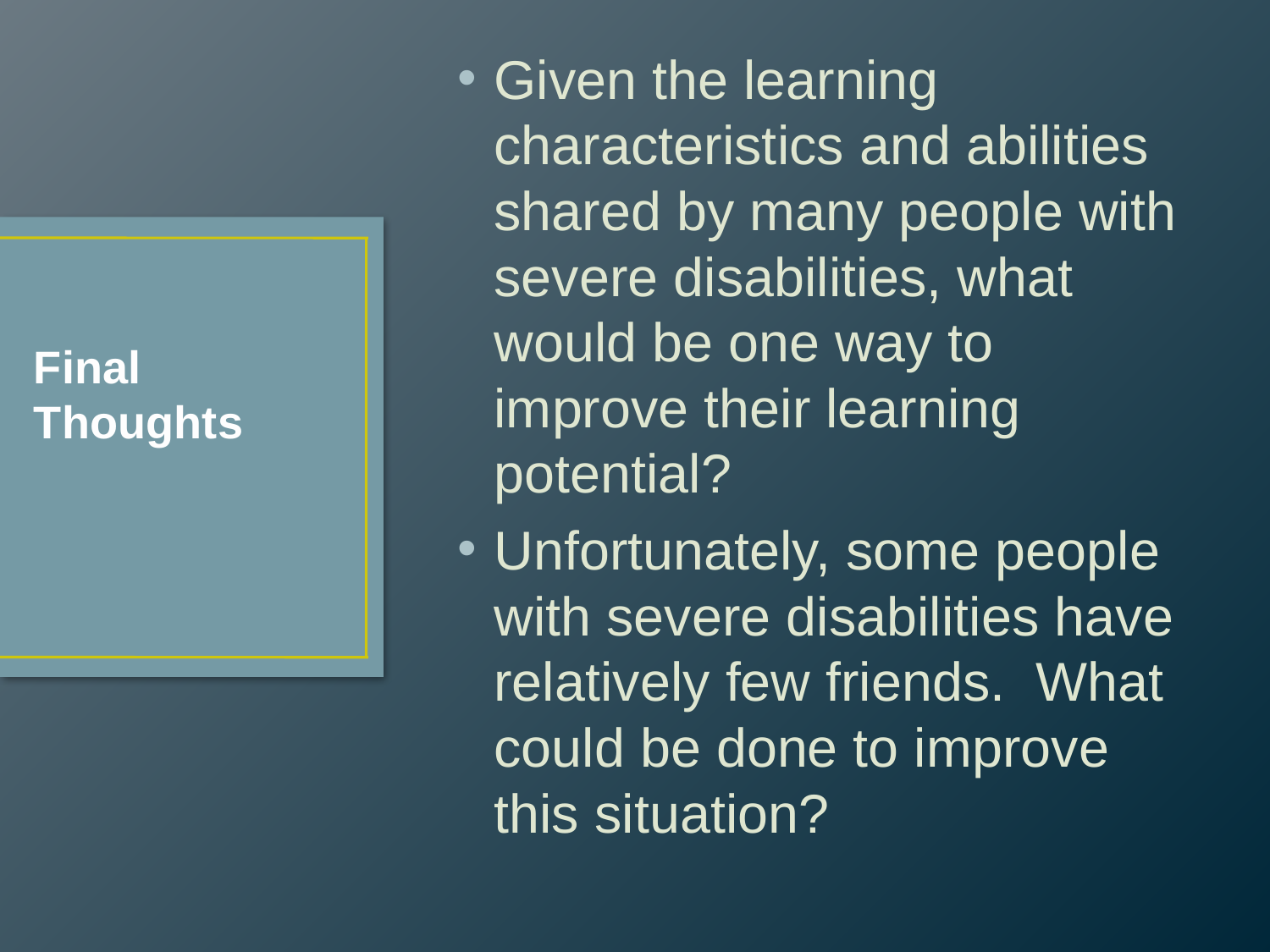

Given the learning characteristics and abilities shared by many people with severe disabilities, what would be one way to improve their learning potential?
Unfortunately, some people with severe disabilities have relatively few friends.  What could be done to improve this situation?
# Final Thoughts